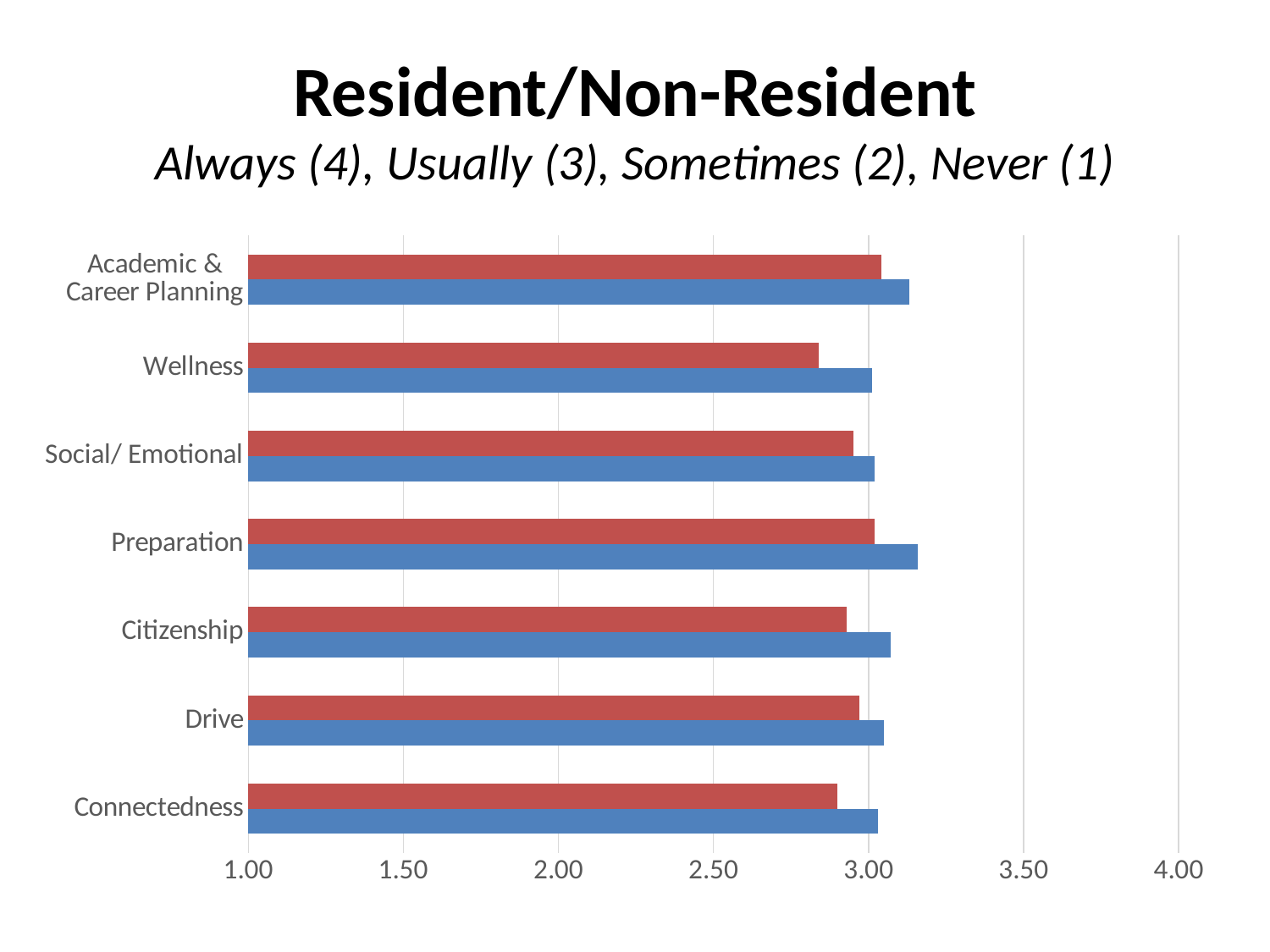

# Resident/Non-Resident Always (4), Usually (3), Sometimes (2), Never (1)

### Chart

| Category | Resident | Choice |
|---|---|---|
| Connectedness | 3.03 | 2.9 |
| Drive | 3.05 | 2.97 |
| Citizenship | 3.07 | 2.93 |
| Preparation | 3.16 | 3.02 |
| Social/ Emotional | 3.02 | 2.95 |
| Wellness | 3.01 | 2.84 |
| Academic & Career Planning | 3.13 | 3.04 |